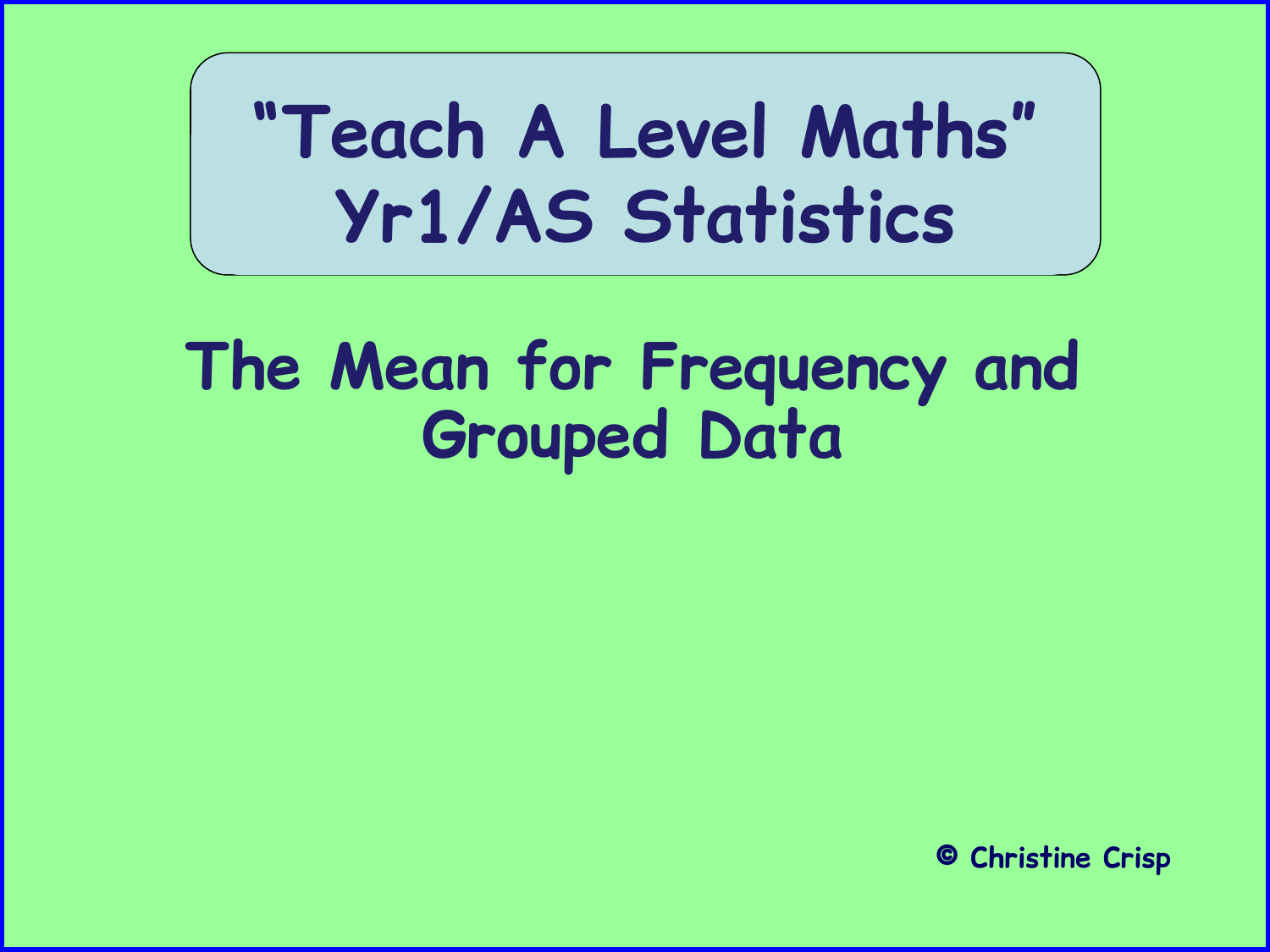

“Teach A Level Maths”
Yr1/AS Statistics
The Mean for Frequency and Grouped Data
© Christine Crisp